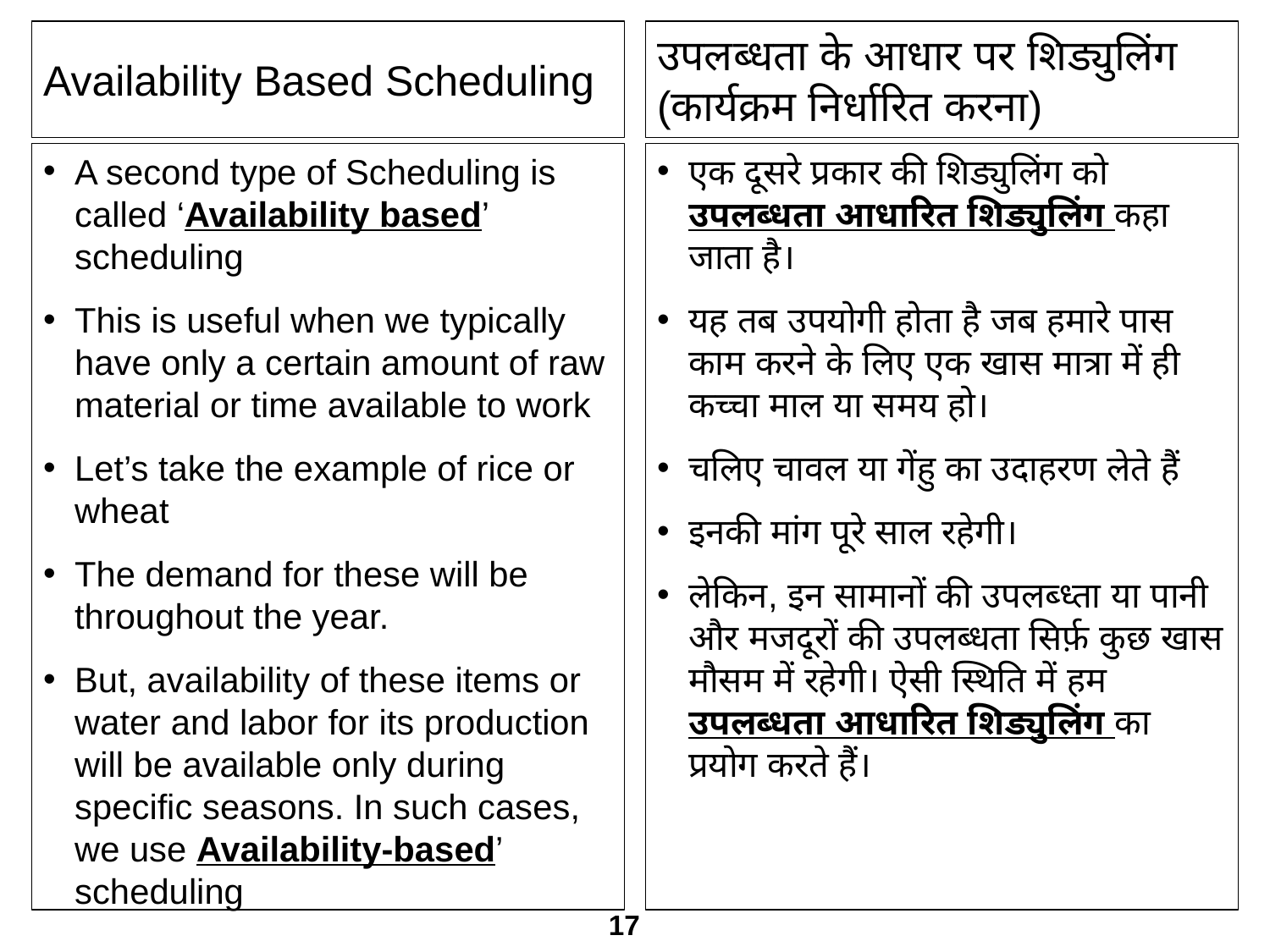

Availability Based Scheduling
उपलब्धता के आधार पर शिड्युलिंग (कार्यक्रम निर्धारित करना)
A second type of Scheduling is called ‘Availability based’ scheduling
This is useful when we typically have only a certain amount of raw material or time available to work
Let’s take the example of rice or wheat
The demand for these will be throughout the year.
But, availability of these items or water and labor for its production will be available only during specific seasons. In such cases, we use Availability-based’ scheduling

एक दूसरे प्रकार की शिड्युलिंग को उपलब्धता आधारित शिड्युलिंग कहा जाता है।
यह तब उपयोगी होता है जब हमारे पास काम करने के लिए एक खास मात्रा में ही कच्चा माल या समय हो।
चलिए चावल या गेंहु का उदाहरण लेते हैं
इनकी मांग पूरे साल रहेगी।
लेकिन, इन सामानों की उपलब्ध्ता या पानी और मजदूरों की उपलब्धता सिर्फ़ कुछ खास मौसम में रहेगी। ऐसी स्थिति में हम उपलब्धता आधारित शिड्युलिंग का प्रयोग करते हैं।

17